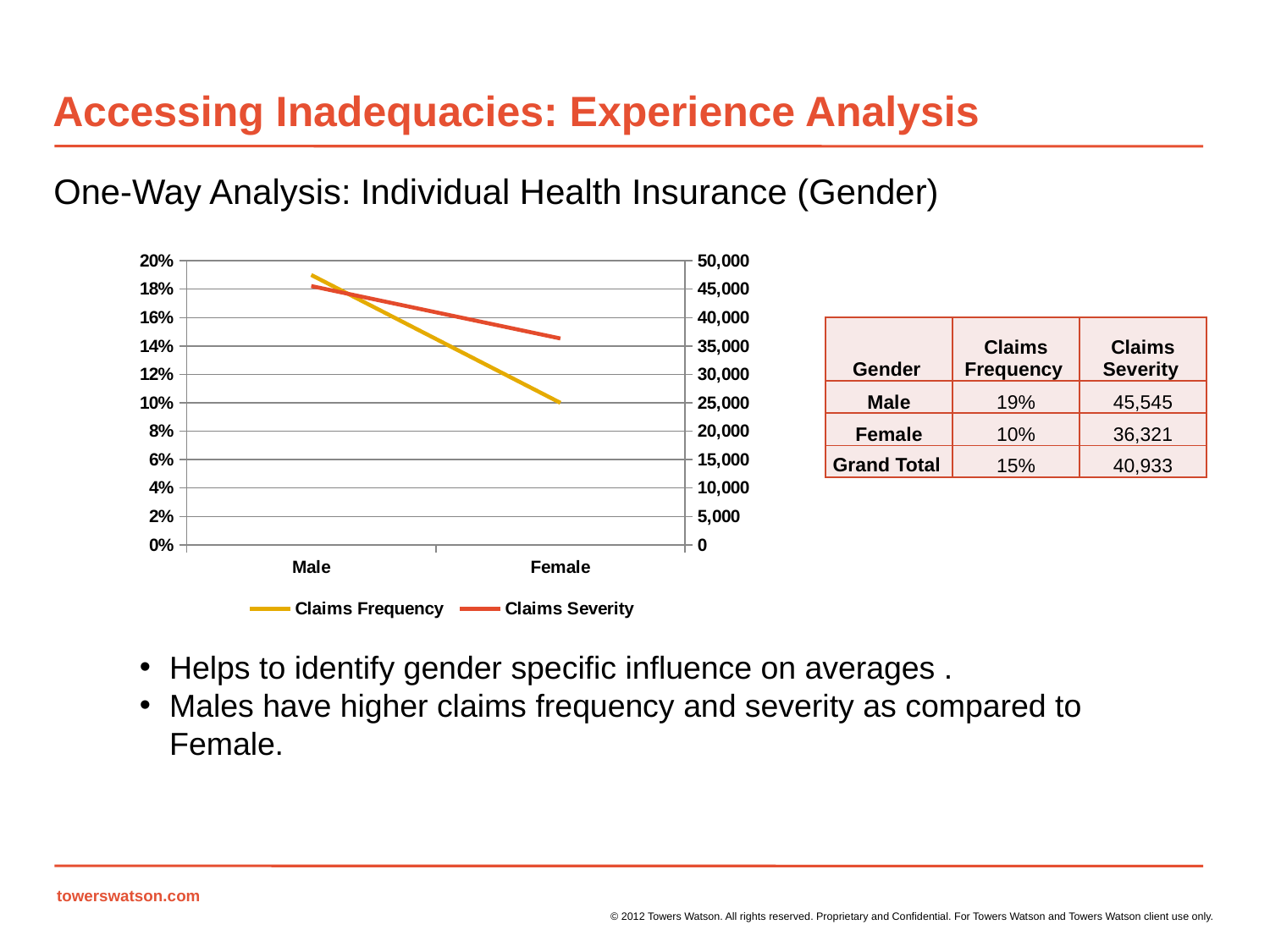

# Accessing Inadequacies: Experience Analysis
One-Way Analysis: Individual Health Insurance (Gender)

### Chart

| Category | Claims Frequency  | Claims Severity  |
|---|---|---|
| Male | 0.19 | 45545.0 |
| Female | 0.1 | 36321.0 |
| Gender | Claims Frequency | Claims Severity |
| --- | --- | --- |
| Male | 19% | 45,545 |
| Female | 10% | 36,321 |
| Grand Total | 15% | 40,933 |
Helps to identify gender specific influence on averages .
Males have higher claims frequency and severity as compared to Female.